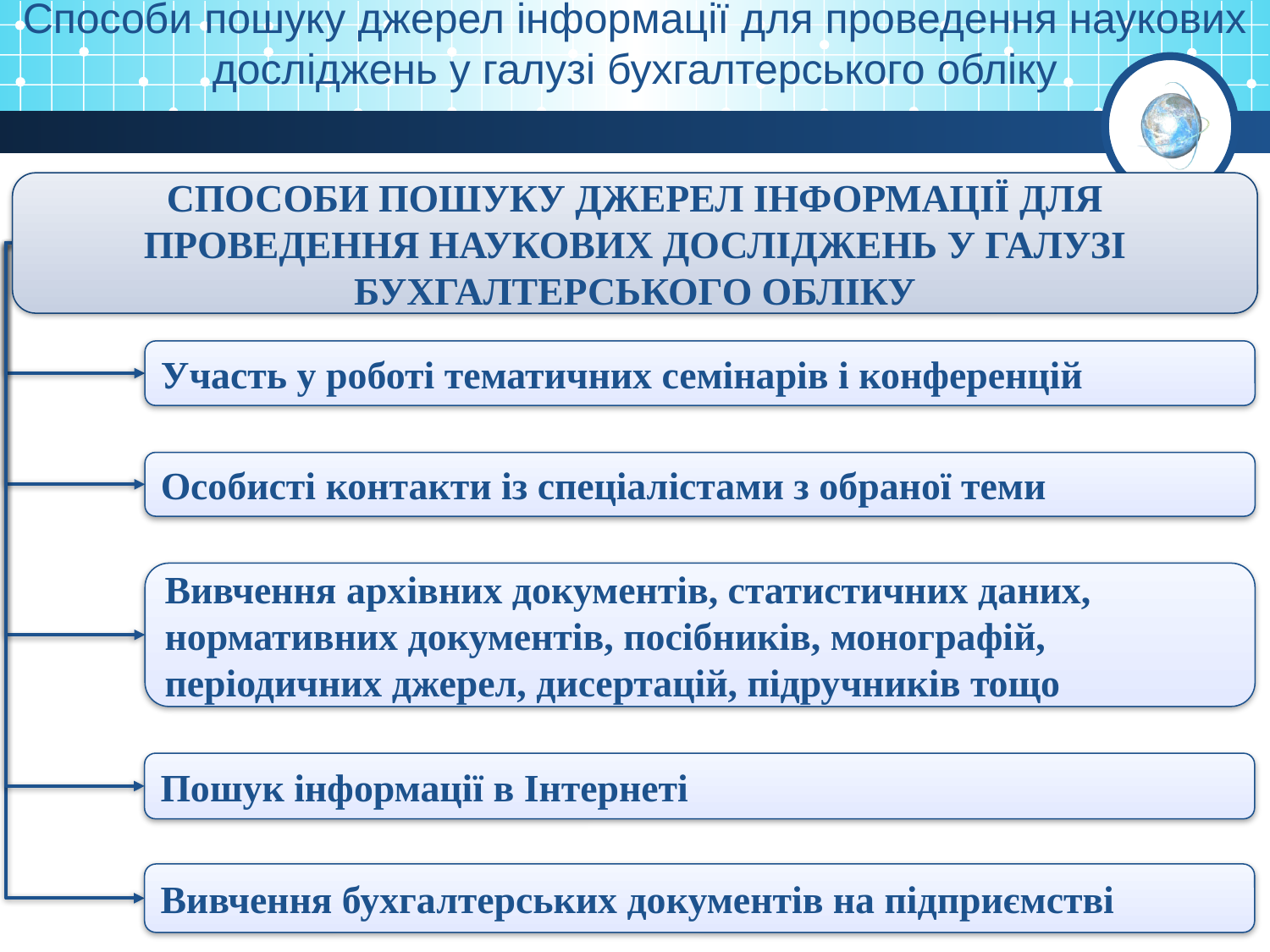

Способи пошуку джерел інформації для проведення наукових досліджень у галузі бухгалтерського обліку
СПОСОБИ ПОШУКУ ДЖЕРЕЛ ІНФОРМАЦІЇ ДЛЯ ПРОВЕДЕННЯ НАУКОВИХ ДОСЛІДЖЕНЬ У ГАЛУЗІ БУХГАЛТЕРСЬКОГО ОБЛІКУ
Участь у роботі тематичних семінарів і конференцій
Особисті контакти із спеціалістами з обраної теми
Вивчення архівних документів, статистичних даних, нормативних документів, посібників, монографій, періодичних джерел, дисертацій, підручників тощо
Пошук інформації в Інтернеті
Вивчення бухгалтерських документів на підприємстві